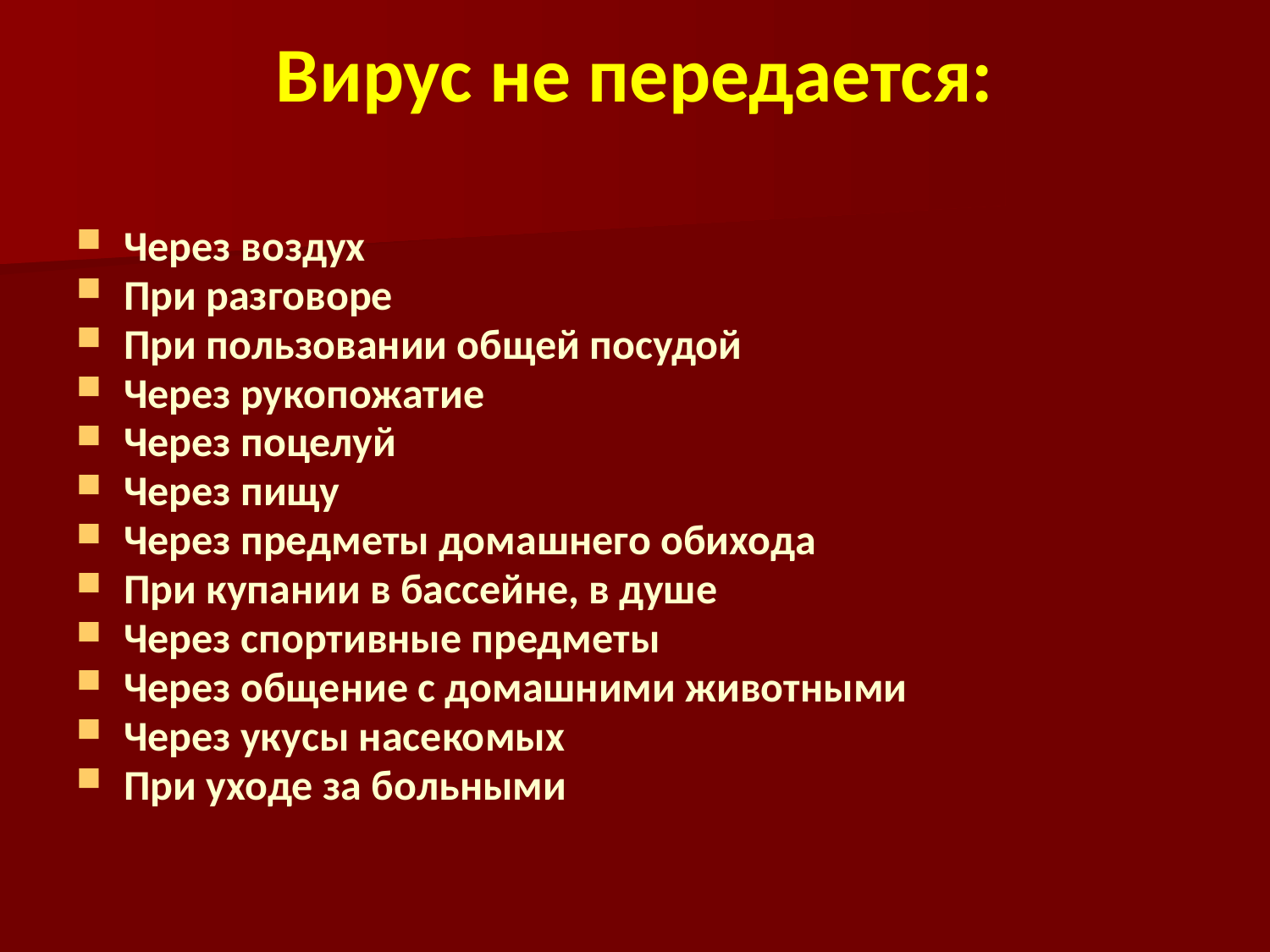

# Вирус не передается:
Через воздух
При разговоре
При пользовании общей посудой
Через рукопожатие
Через поцелуй
Через пищу
Через предметы домашнего обихода
При купании в бассейне, в душе
Через спортивные предметы
Через общение с домашними животными
Через укусы насекомых
При уходе за больными